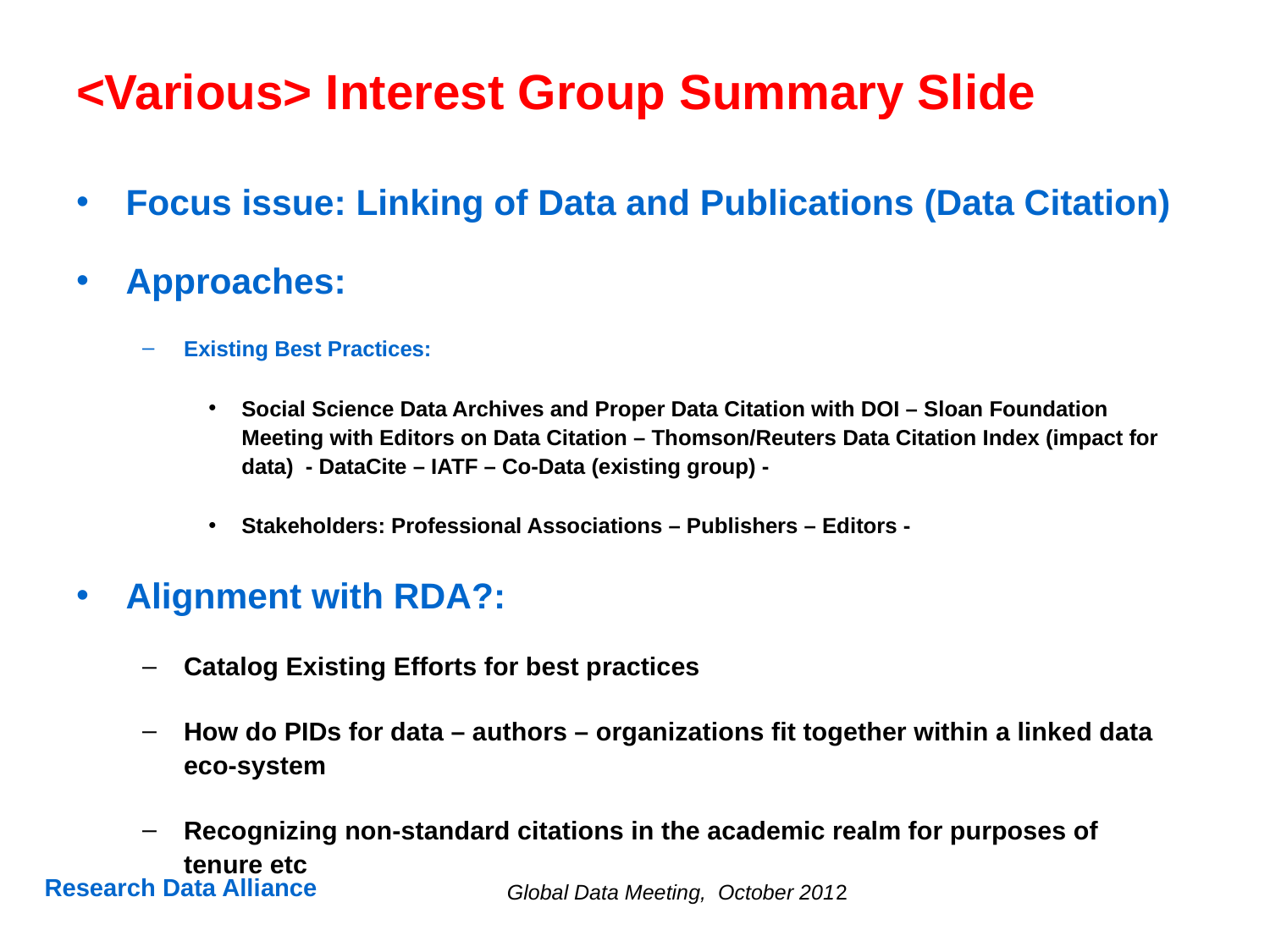

# <Various> Interest Group Summary Slide
Focus issue: Linking of Data and Publications (Data Citation)
Approaches:
Existing Best Practices:
Social Science Data Archives and Proper Data Citation with DOI – Sloan Foundation Meeting with Editors on Data Citation – Thomson/Reuters Data Citation Index (impact for data)  - DataCite – IATF – Co-Data (existing group) -
Stakeholders: Professional Associations – Publishers – Editors -
Alignment with RDA?:
Catalog Existing Efforts for best practices
How do PIDs for data – authors – organizations fit together within a linked data eco-system
Recognizing non-standard citations in the academic realm for purposes of tenure etc